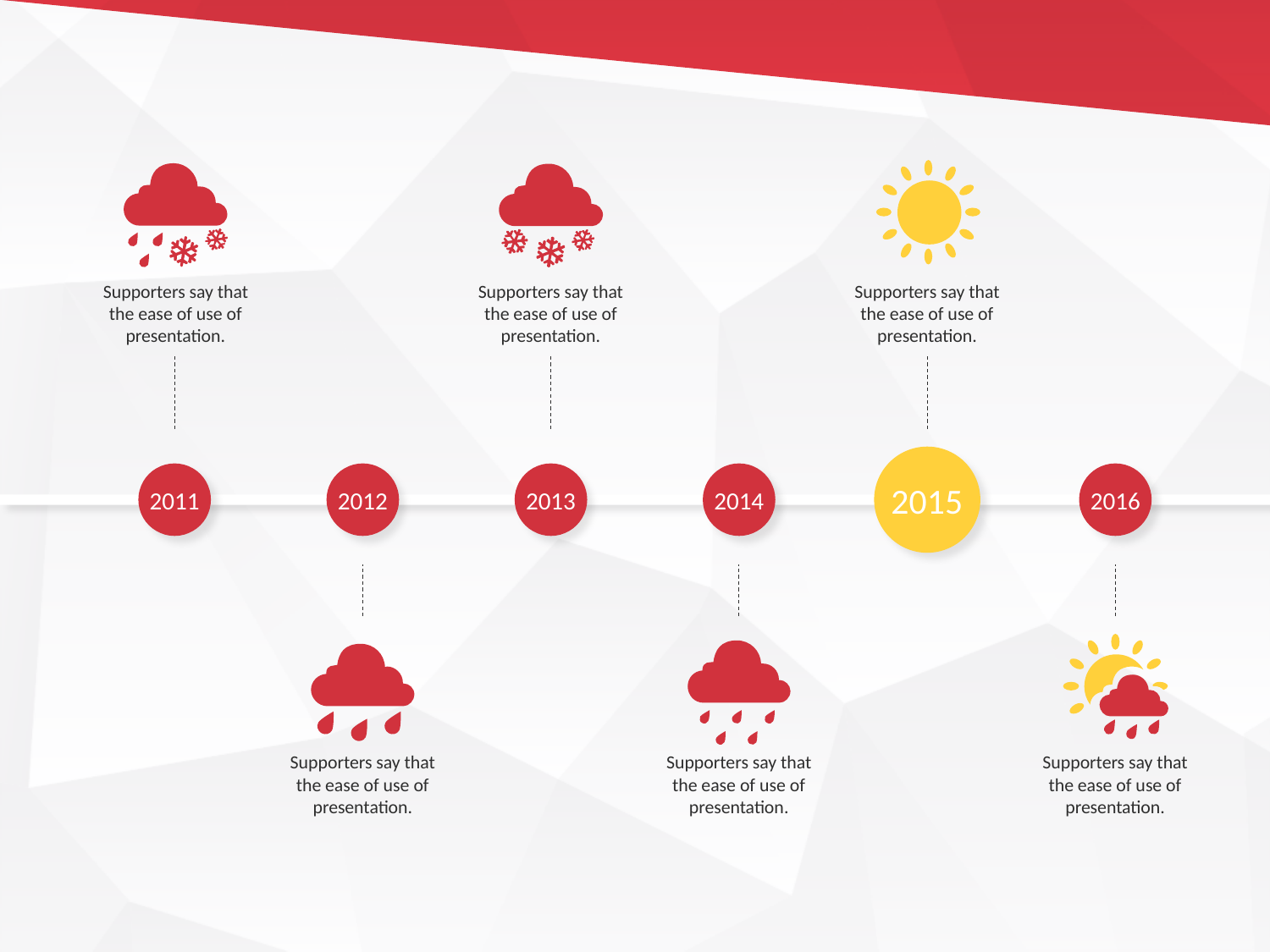

Supporters say that the ease of use of presentation.
Supporters say that the ease of use of presentation.
Supporters say that the ease of use of presentation.
2015
2011
2012
2013
2014
2016

Supporters say that the ease of use of presentation.
Supporters say that the ease of use of presentation.
Supporters say that the ease of use of presentation.